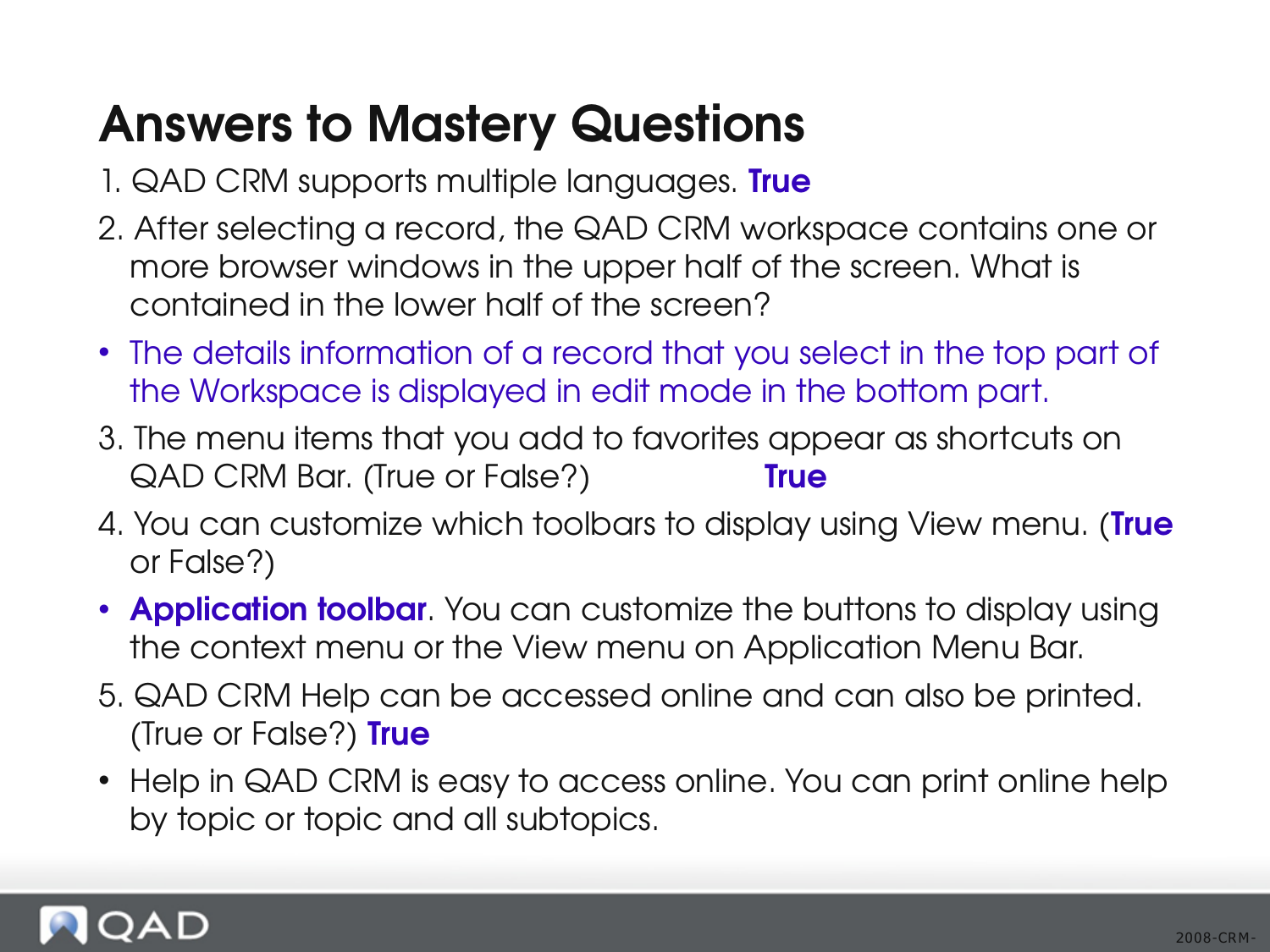

Answers to Mastery Questions
1. QAD CRM supports multiple languages. True
2. After selecting a record, the QAD CRM workspace contains one or more browser windows in the upper half of the screen. What is contained in the lower half of the screen?
The details information of a record that you select in the top part of the Workspace is displayed in edit mode in the bottom part.
3. The menu items that you add to favorites appear as shortcuts on QAD CRM Bar. (True or False?) 		True
4. You can customize which toolbars to display using View menu. (True or False?)
Application toolbar. You can customize the buttons to display using the context menu or the View menu on Application Menu Bar.
5. QAD CRM Help can be accessed online and can also be printed. (True or False?) True
Help in QAD CRM is easy to access online. You can print online help by topic or topic and all subtopics.
2008-CRM-